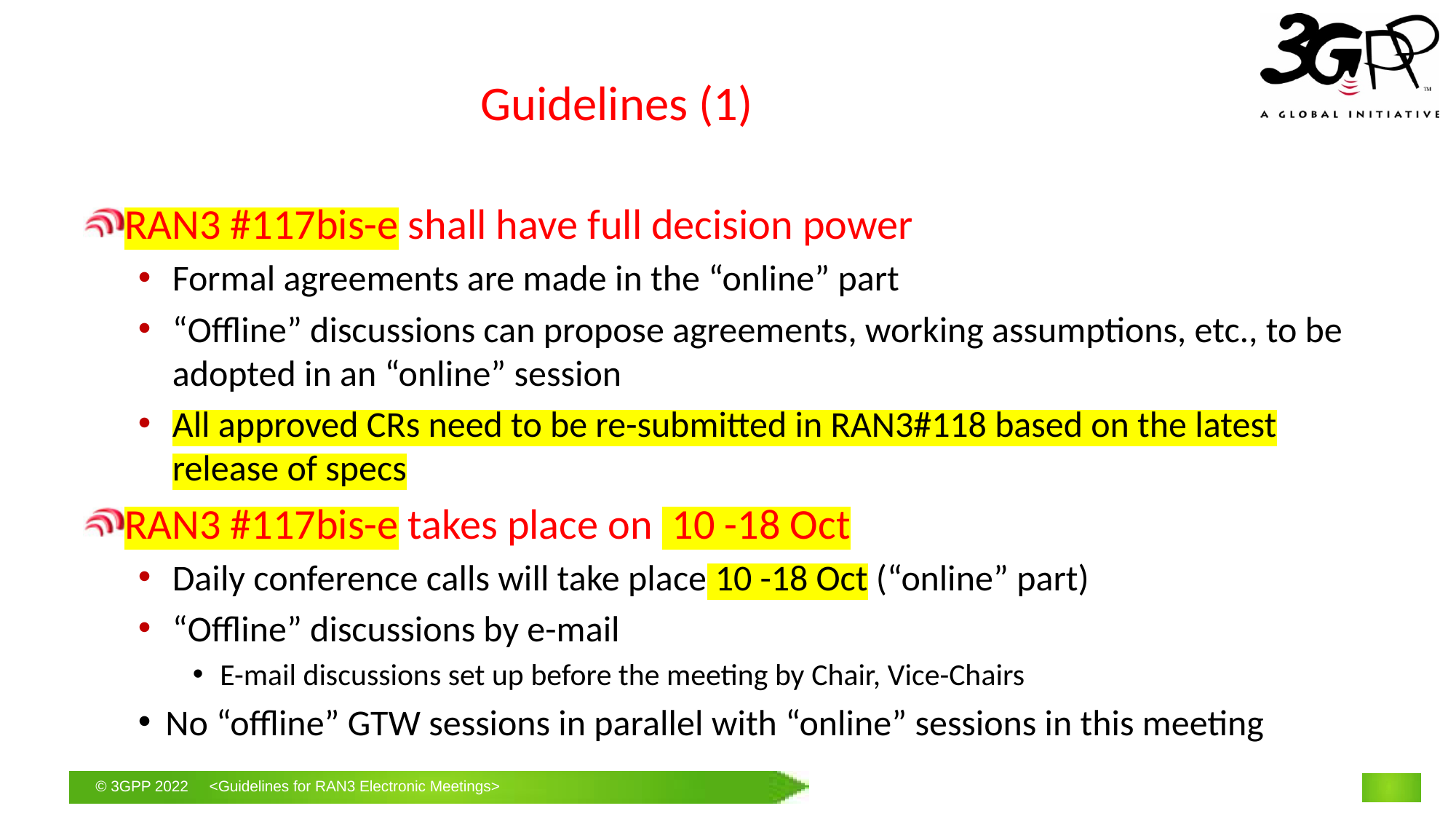

# Guidelines (1)
RAN3 #117bis-e shall have full decision power
Formal agreements are made in the “online” part
“Offline” discussions can propose agreements, working assumptions, etc., to be adopted in an “online” session
All approved CRs need to be re-submitted in RAN3#118 based on the latest release of specs
RAN3 #117bis-e takes place on  10 -18 Oct
Daily conference calls will take place 10 -18 Oct (“online” part)
“Offline” discussions by e-mail
E-mail discussions set up before the meeting by Chair, Vice-Chairs
No “offline” GTW sessions in parallel with “online” sessions in this meeting
5